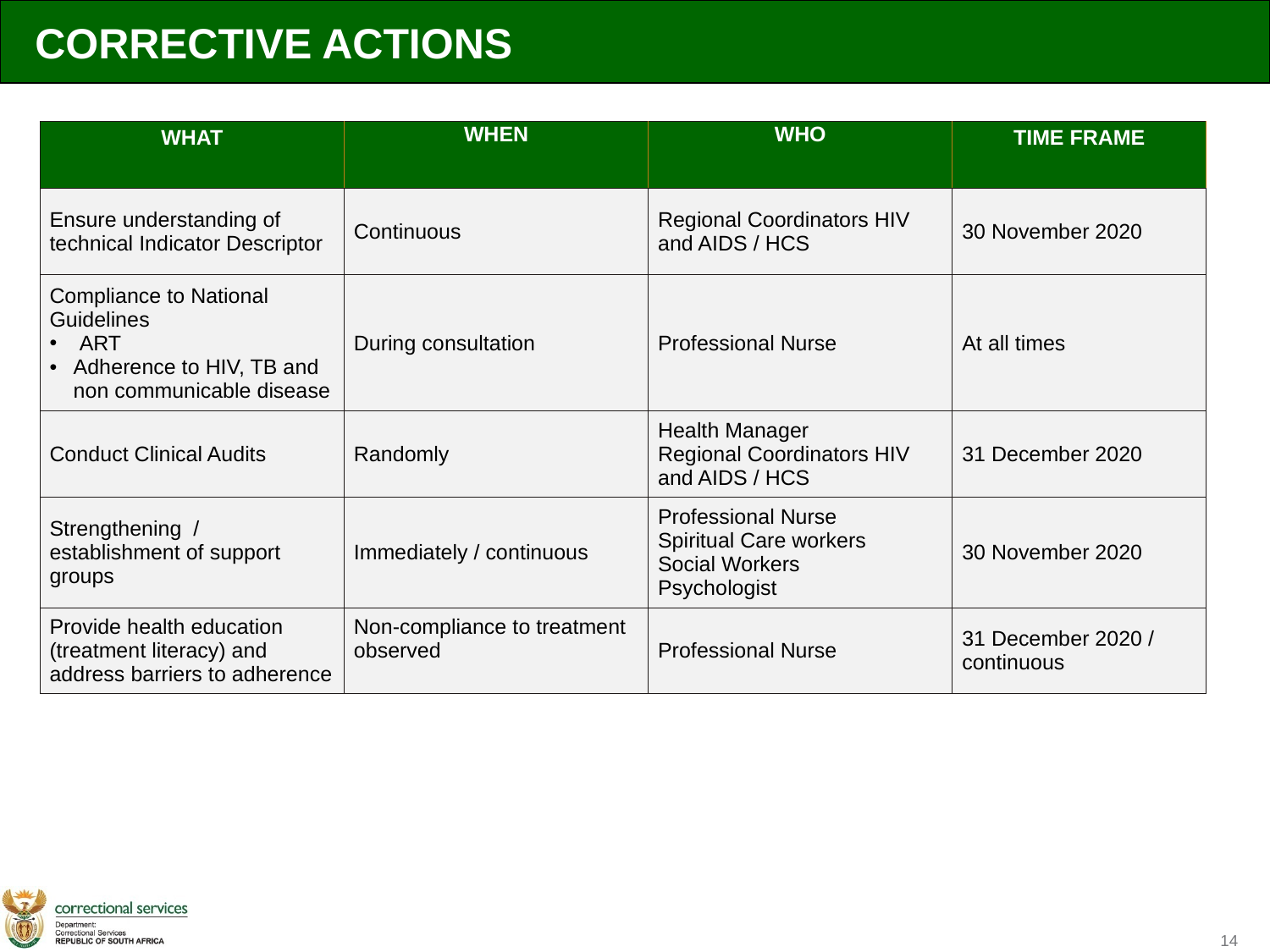

CORRECTIVE ACTIONS
| WHAT | WHEN | WHO | TIME FRAME |
| --- | --- | --- | --- |
| Ensure understanding of technical Indicator Descriptor | Continuous | Regional Coordinators HIV and AIDS / HCS | 30 November 2020 |
| Compliance to National Guidelines ART Adherence to HIV, TB and non communicable disease | During consultation | Professional Nurse | At all times |
| Conduct Clinical Audits | Randomly | Health Manager Regional Coordinators HIV and AIDS / HCS | 31 December 2020 |
| Strengthening / establishment of support groups | Immediately / continuous | Professional Nurse Spiritual Care workers Social Workers Psychologist | 30 November 2020 |
| Provide health education (treatment literacy) and address barriers to adherence | Non-compliance to treatment observed | Professional Nurse | 31 December 2020 / continuous |